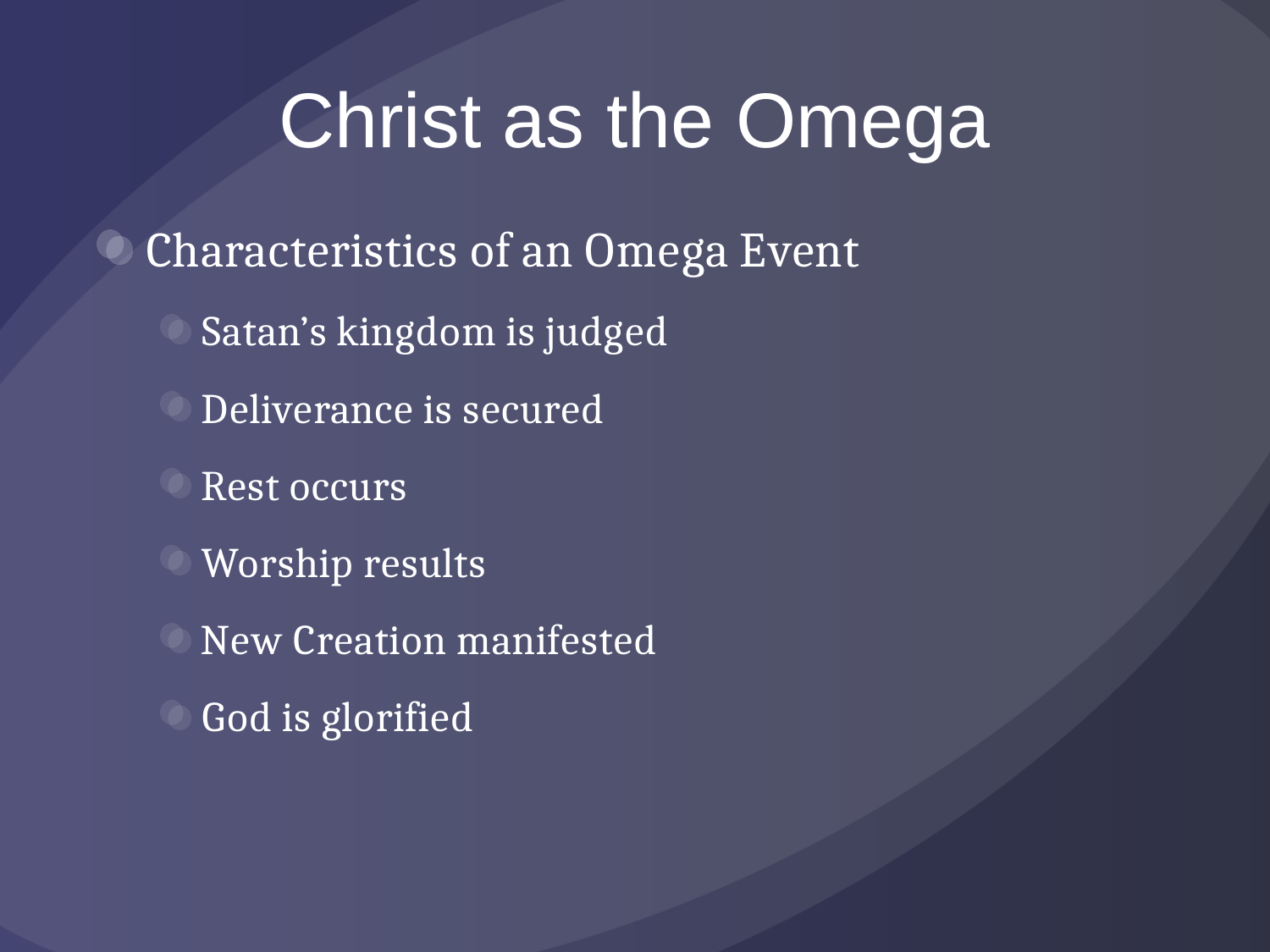

# Christ as the Omega
Characteristics of an Omega Event
Satan’s kingdom is judged
Deliverance is secured
Rest occurs
Worship results
New Creation manifested
God is glorified